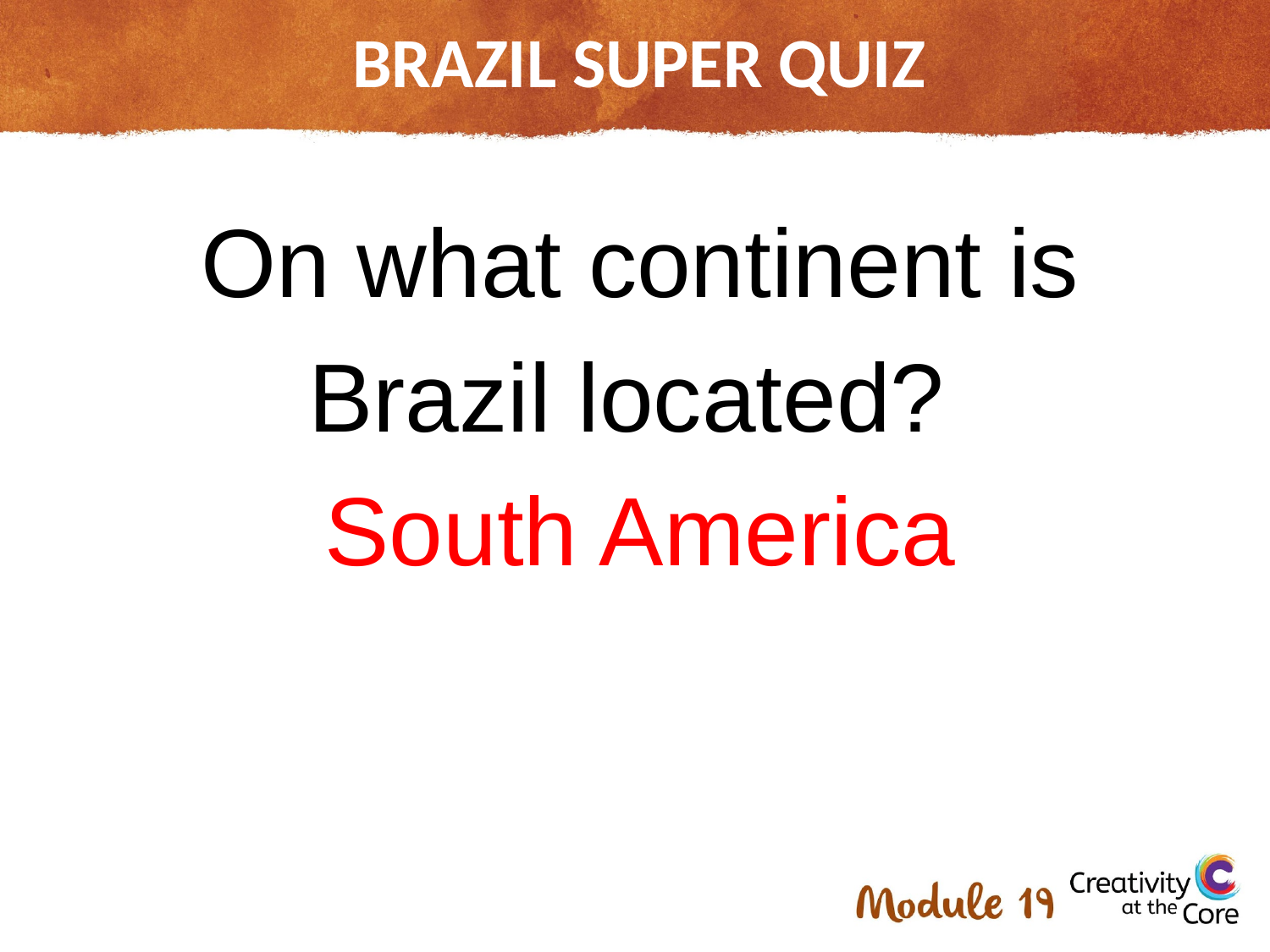

# BRAZIL SUPER QUIZ
On what continent is Brazil located?
South America